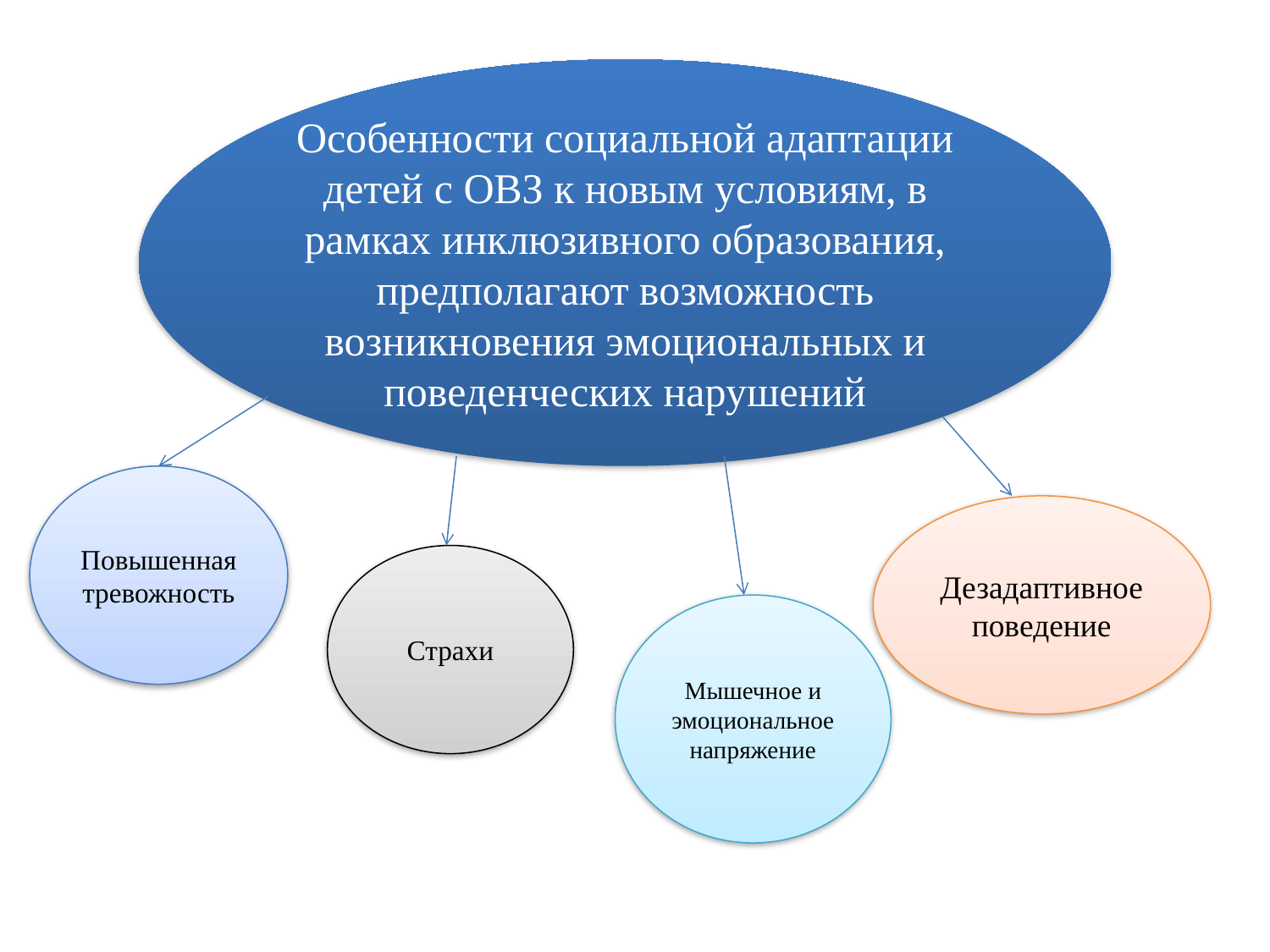

Особенности социальной адаптации детей с ОВЗ к новым условиям, в рамках инклюзивного образования, предполагают возможность возникновения эмоциональных и поведенческих нарушений
Повышенная тревожность
Дезадаптивное поведение
Страхи
Мышечное и эмоциональное напряжение